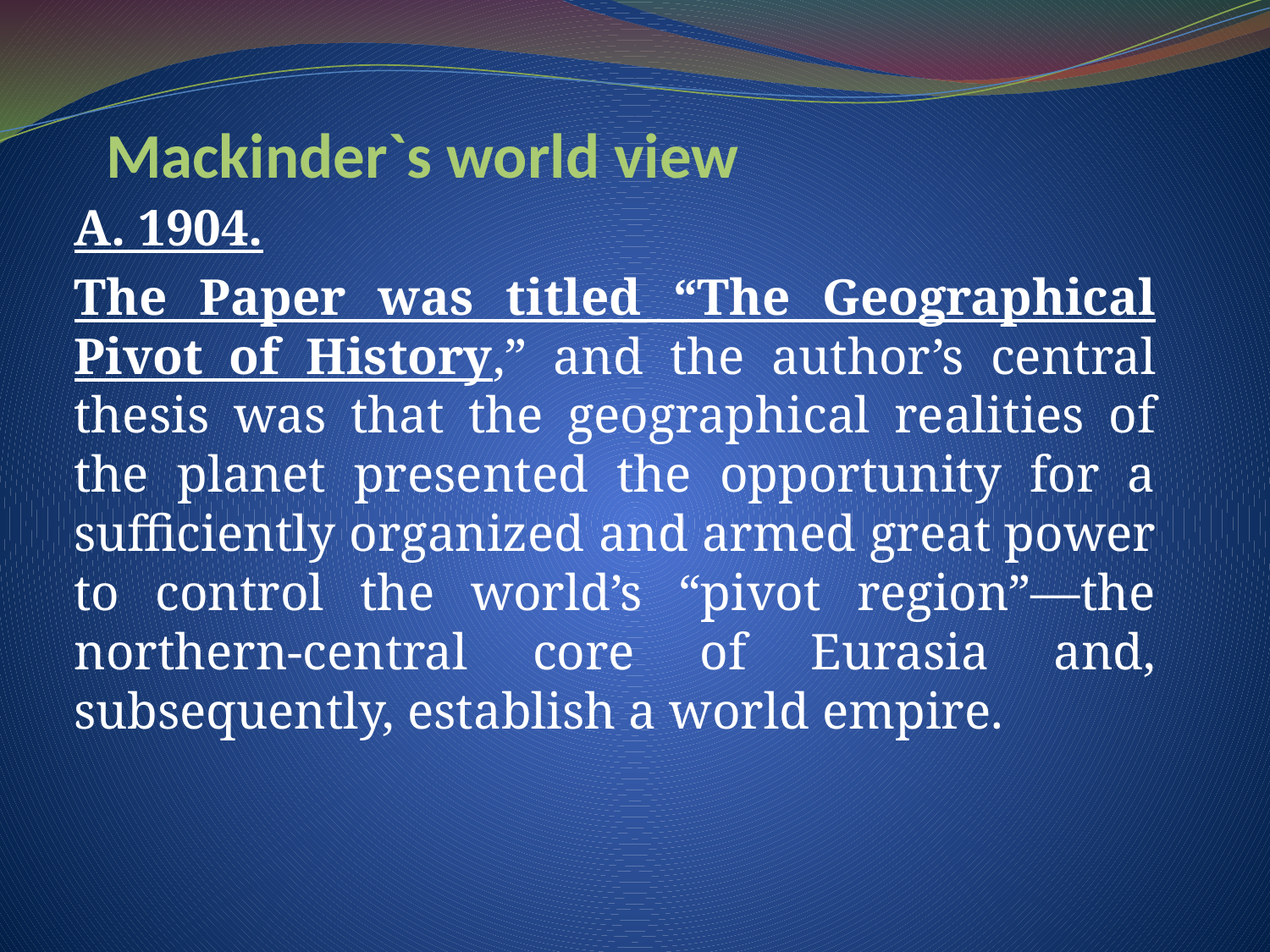

# Mackinder`s world view
A. 1904.
The Paper was titled “The Geographical Pivot of History,” and the author’s central thesis was that the geographical realities of the planet presented the opportunity for a sufficiently organized and armed great power to control the world’s “pivot region”—the northern-central core of Eurasia and, subsequently, establish a world empire.